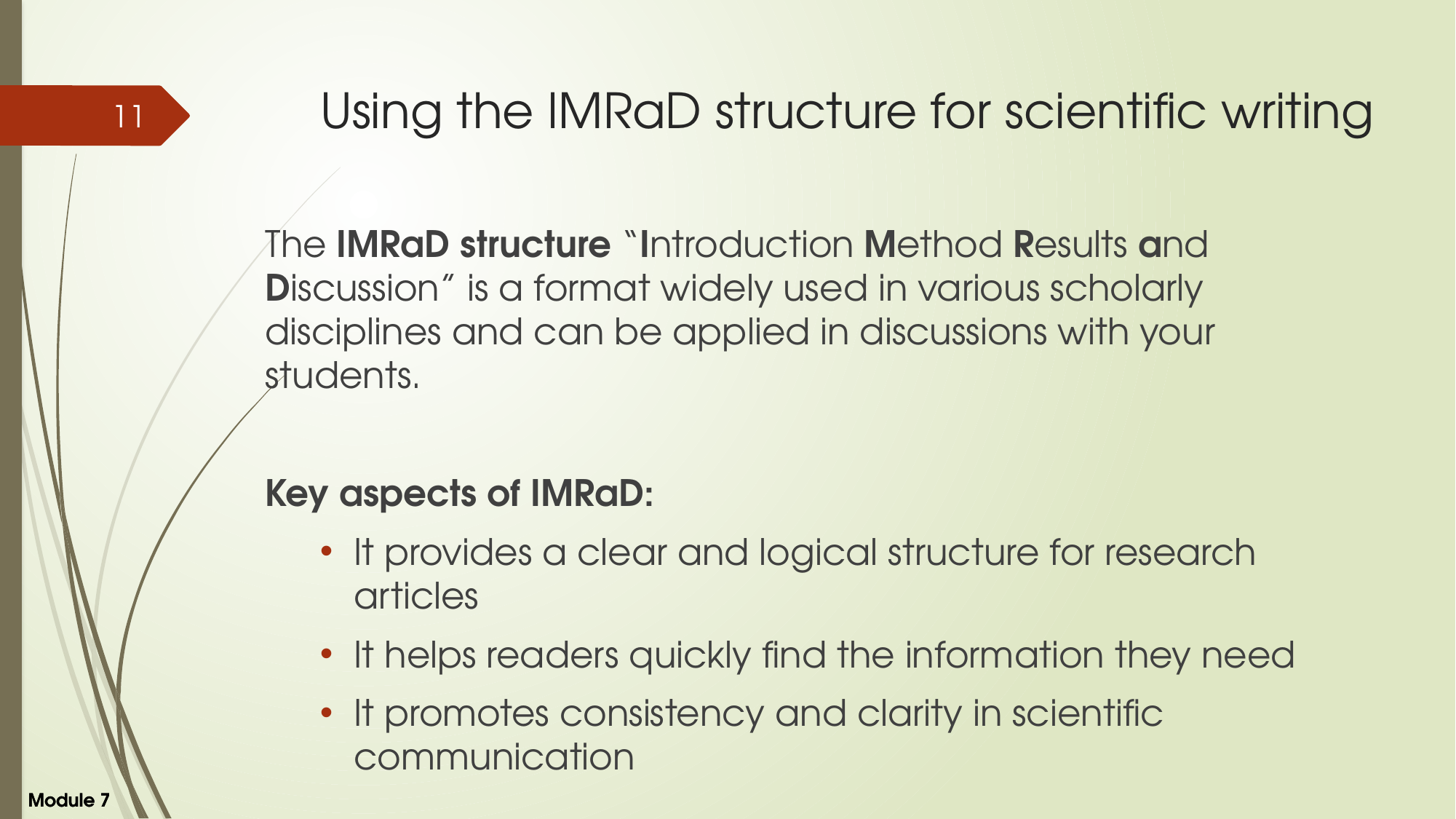

# Using the IMRaD structure for scientific writing
11
The IMRaD structure “Introduction Method Results and Discussion” is a format widely used in various scholarly disciplines and can be applied in discussions with your students.

Key aspects of IMRaD:
It provides a clear and logical structure for research articles
It helps readers quickly find the information they need
It promotes consistency and clarity in scientific communication